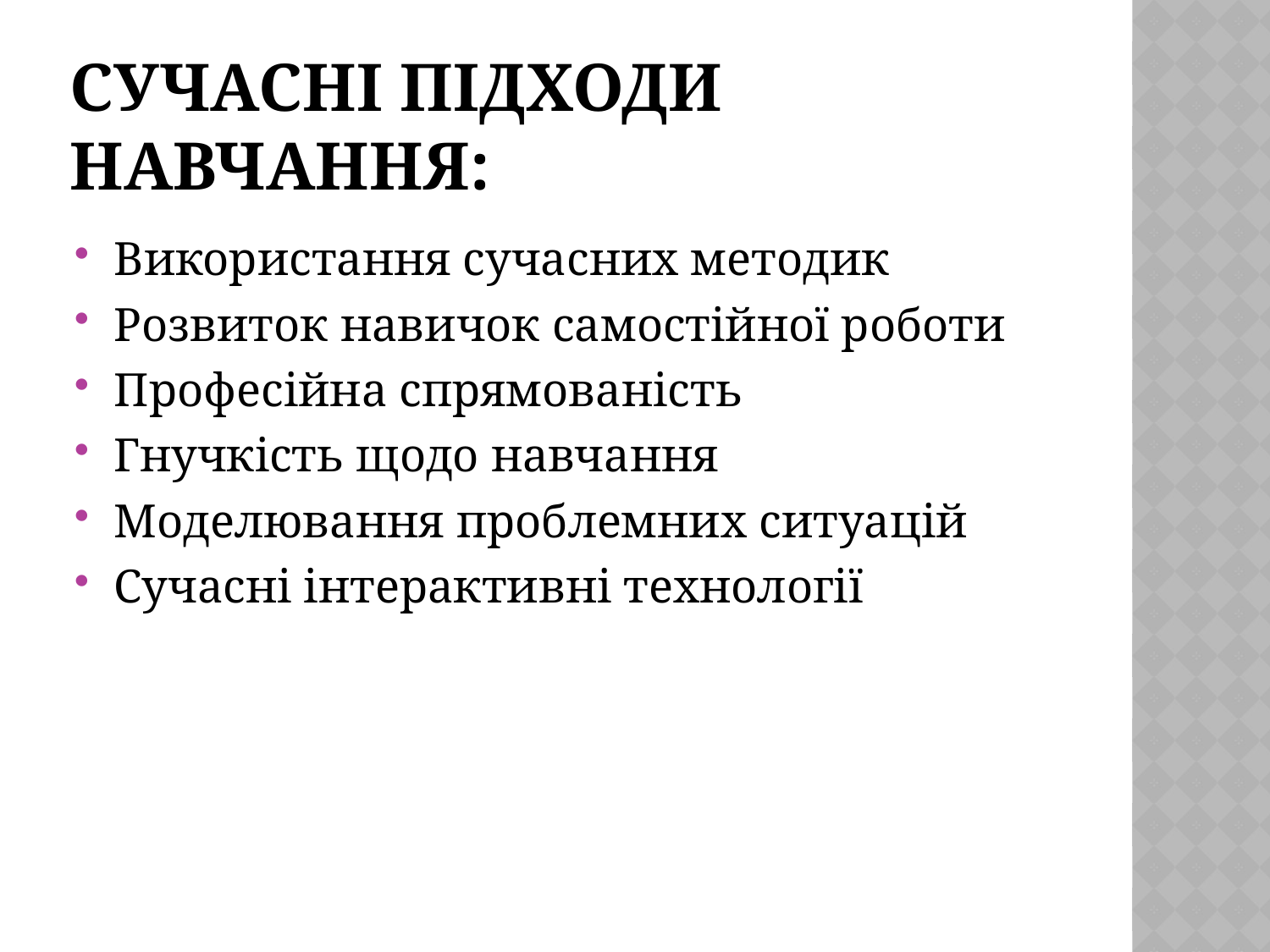

# Сучасні підходи навчання:
Використання сучасних методик
Розвиток навичок самостійної роботи
Професійна спрямованість
Гнучкість щодо навчання
Моделювання проблемних ситуацій
Сучасні інтерактивні технології